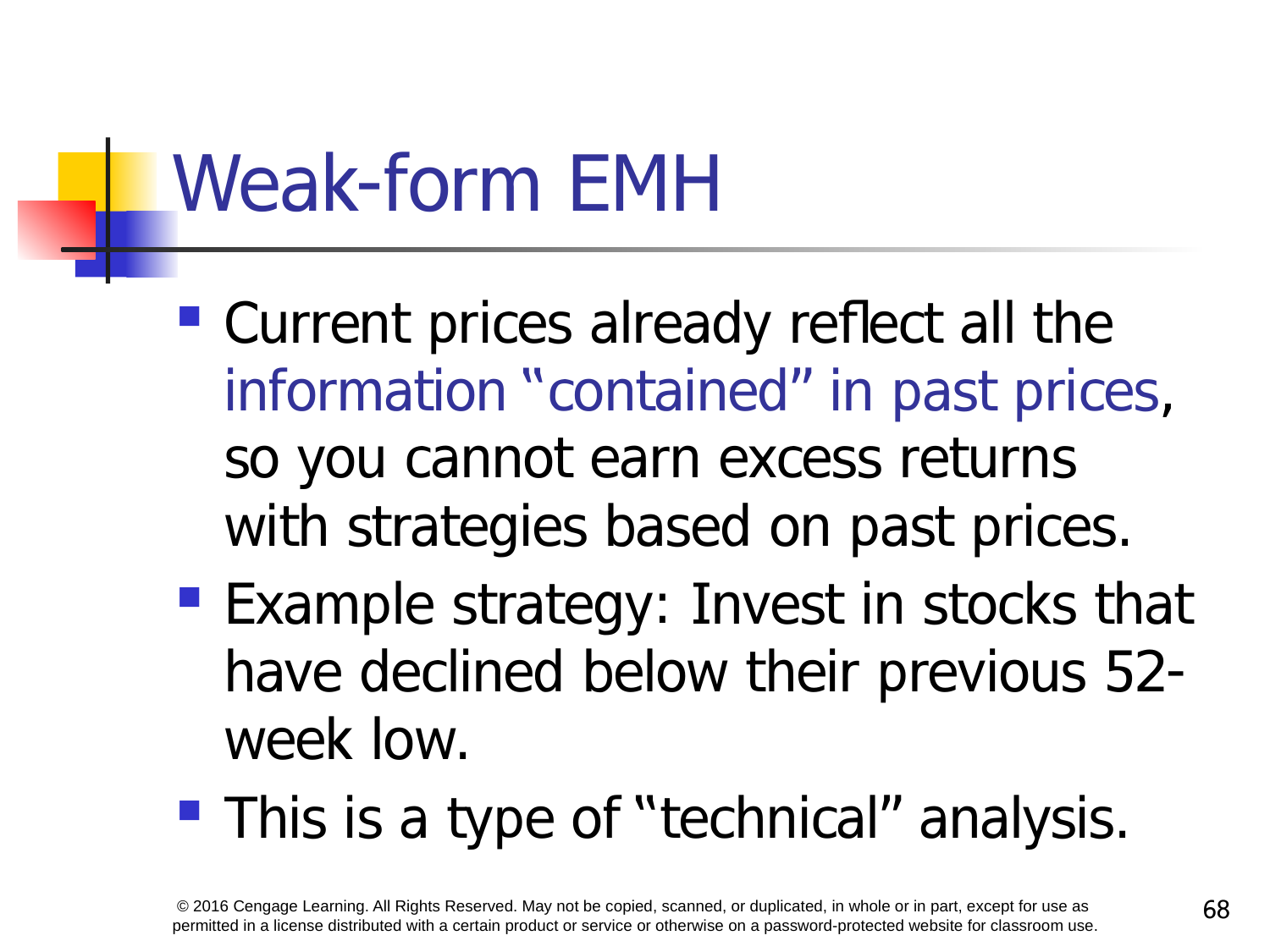

Weak-form EMH
Current prices already reflect all the information “contained” in past prices, so you cannot earn excess returns with strategies based on past prices.
Example strategy: Invest in stocks that have declined below their previous 52-week low.
This is a type of “technical” analysis.
68